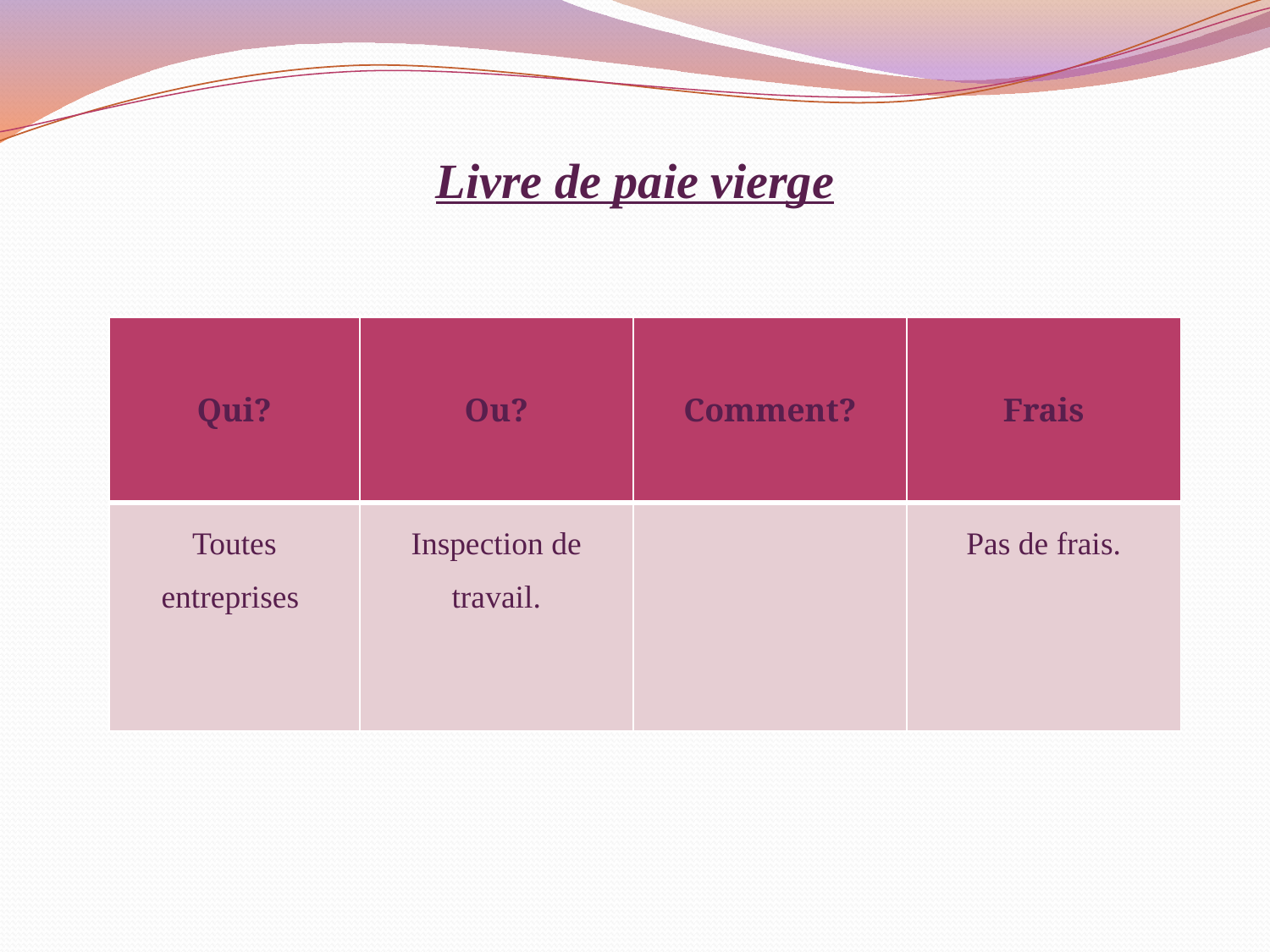

# Livre de paie vierge
| Qui? | Ou? | Comment? | Frais |
| --- | --- | --- | --- |
| Toutes entreprises | Inspection de travail. |  | Pas de frais. |